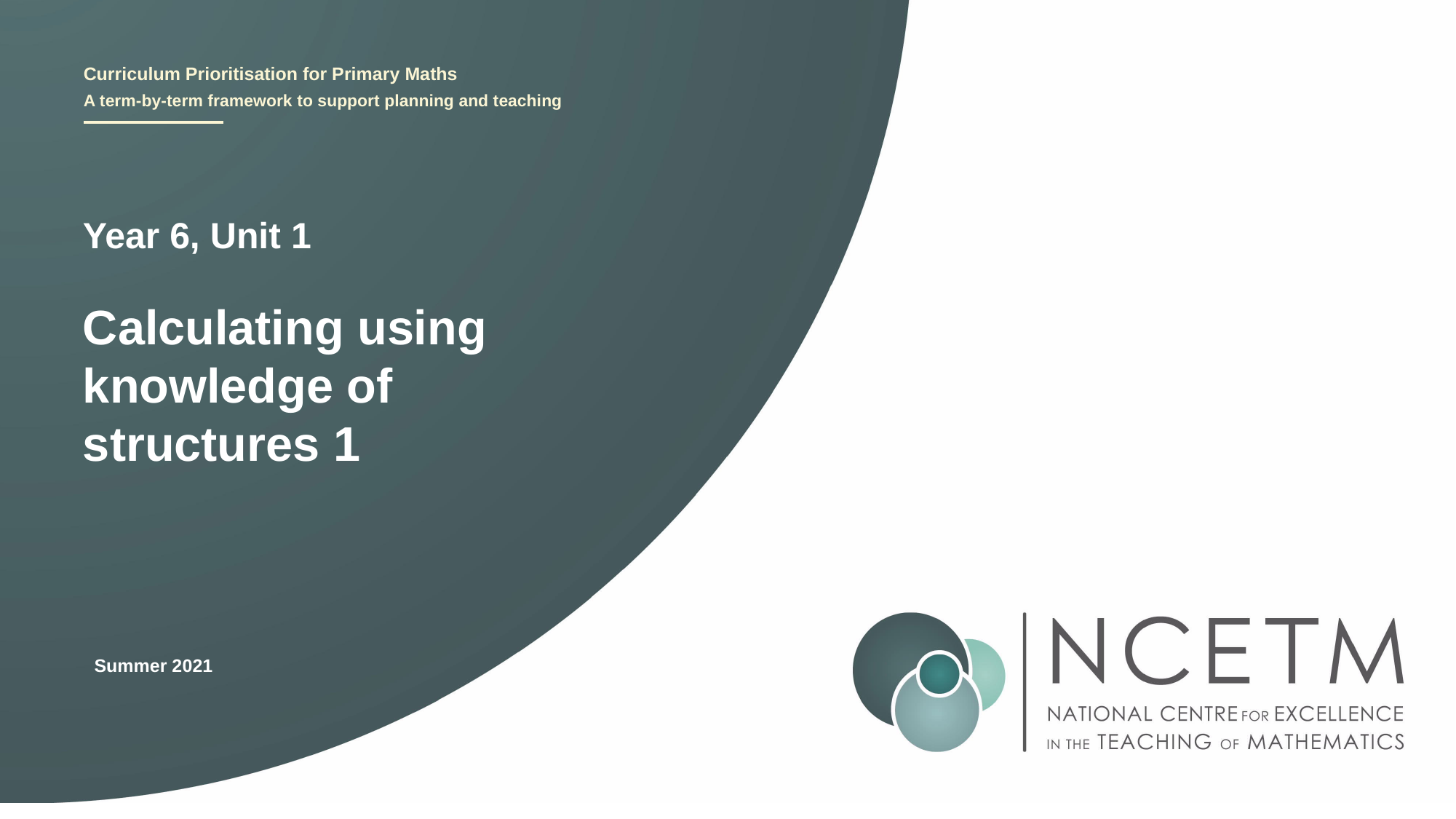

Year 6, Unit 1
Calculating using knowledge of structures 1